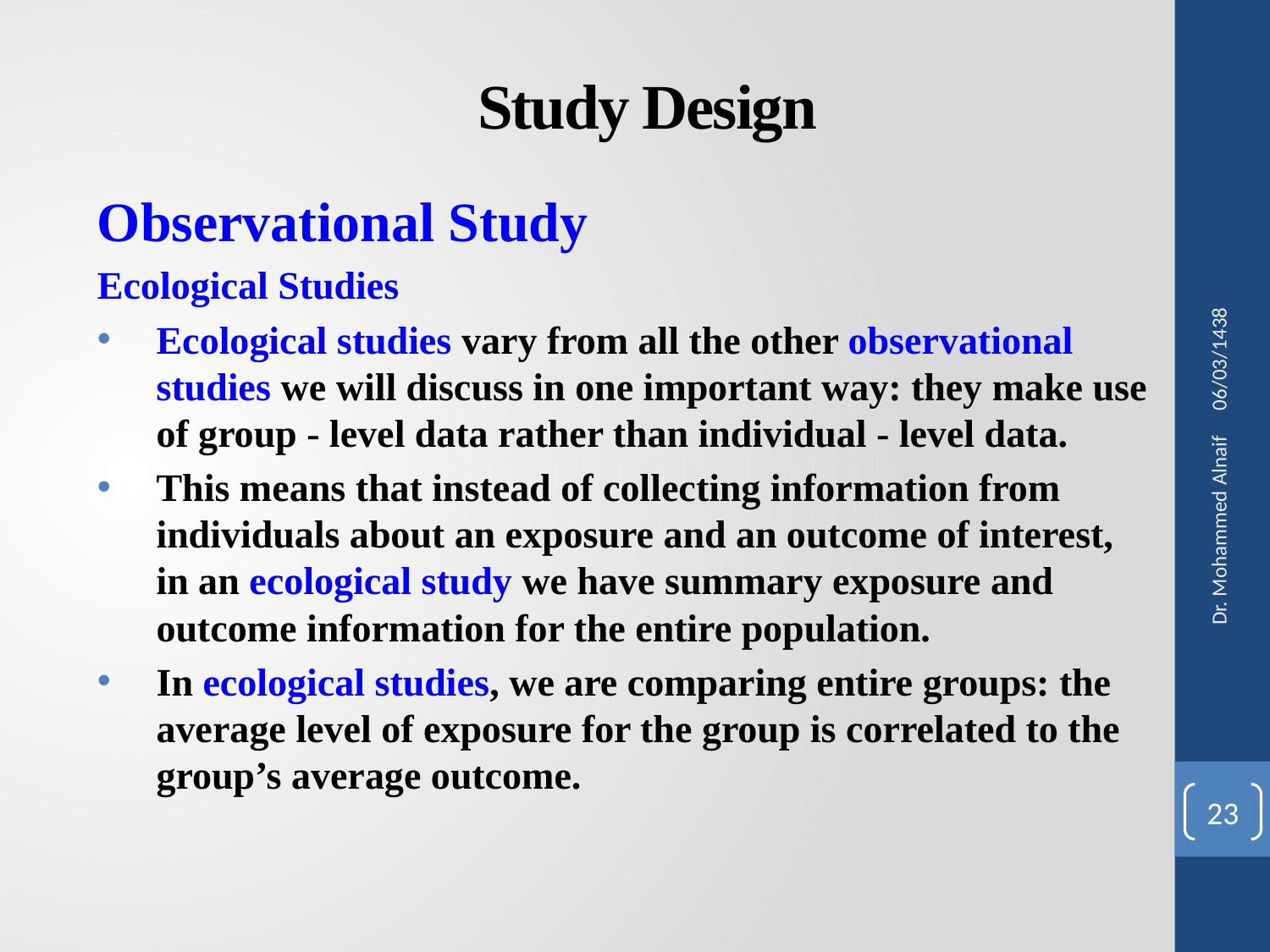

# Study Design
Observational Study
Ecological Studies
Ecological studies vary from all the other observational studies we will discuss in one important way: they make use of group - level data rather than individual - level data.
This means that instead of collecting information from individuals about an exposure and an outcome of interest, in an ecological study we have summary exposure and outcome information for the entire population.
In ecological studies, we are comparing entire groups: the average level of exposure for the group is correlated to the group’s average outcome.
06/03/1438
Dr. Mohammed Alnaif
23